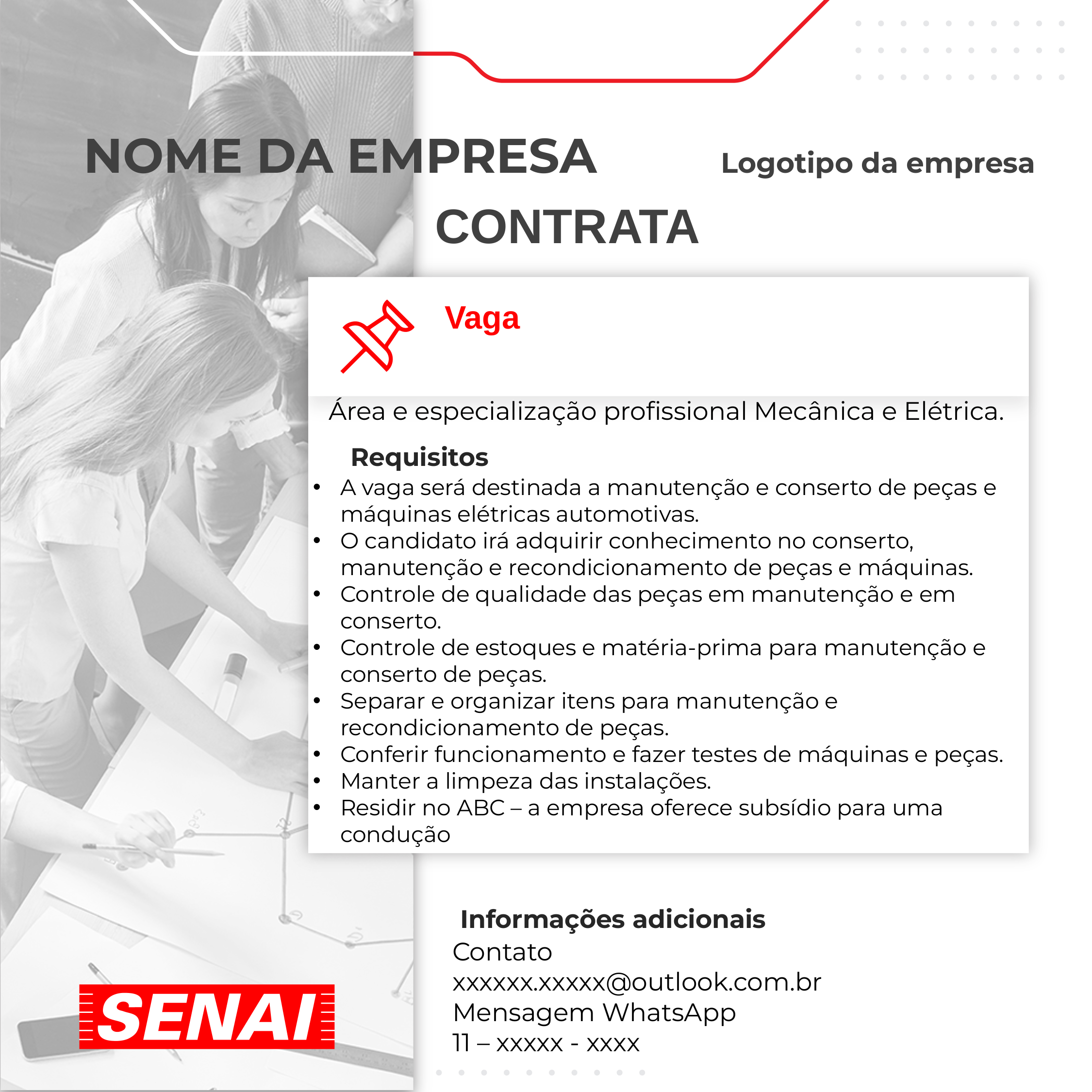

NOME DA EMPRESA         Logotipo da empresa
CONTRATA
Vaga
Área e especialização profissional Mecânica e Elétrica.
Requisitos
A vaga será destinada a manutenção e conserto de peças e máquinas elétricas automotivas.
O candidato irá adquirir conhecimento no conserto, manutenção e recondicionamento de peças e máquinas.
Controle de qualidade das peças em manutenção e em conserto.
Controle de estoques e matéria-prima para manutenção e conserto de peças.
Separar e organizar itens para manutenção e recondicionamento de peças.
Conferir funcionamento e fazer testes de máquinas e peças.
Manter a limpeza das instalações.
Residir no ABC – a empresa oferece subsídio para uma condução
Informações adicionais
Contato
xxxxxx.xxxxx@outlook.com.br
Mensagem WhatsApp
11 – xxxxx - xxxx